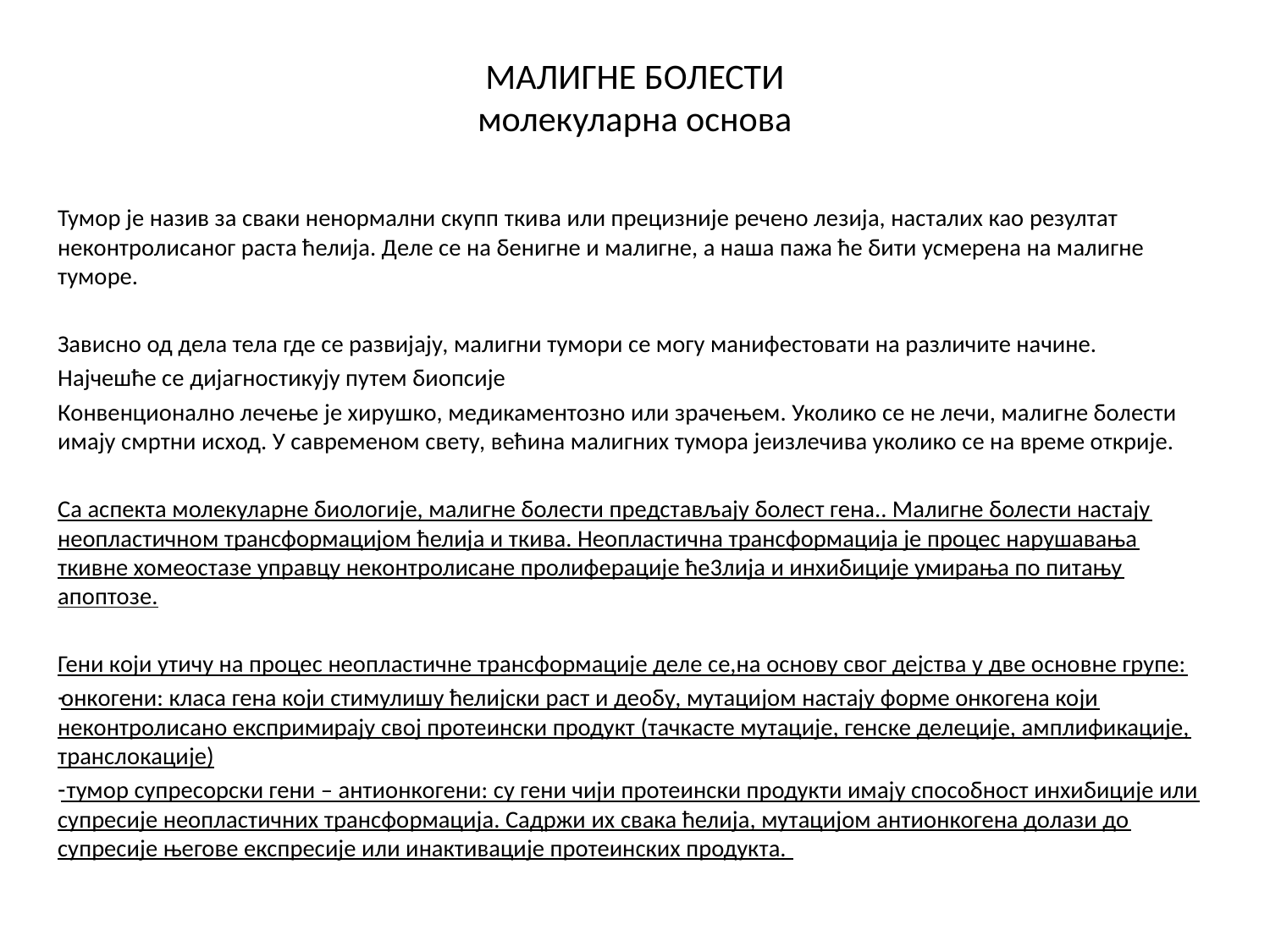

# МАЛИГНЕ БОЛЕСТИ молекуларна основа
Тумор је назив за сваки ненормални скупп ткива или прецизније речено лезија, насталих као резултат неконтролисаног раста ћелија. Деле се на бенигне и малигне, а наша пажа ће бити усмерена на малигне туморе.

Зависно од дела тела где се развијају, малигни тумори се могу манифестовати на различите начине.
Најчешће се дијагностикују путем биопсије
Конвенционално лечење је хирушко, медикаментозно или зрачењем. Уколико се не лечи, малигне болести имају смртни исход. У савременом свету, већина малигних тумора јеизлечива уколико се на време открије.

Са аспекта молекуларне биологије, малигне болести представљају болест гена.. Малигне болести настају неопластичном трансформацијом ћелија и ткива. Неопластична трансформација је процес нарушавања ткивне хомеостазе управцу неконтролисане пролиферације ће3лија и инхибиције умирања по питању апоптозе.

Гени који утичу на процес неопластичне трансформације деле се,на основу свог дејства у две основне групе:
онкогени: класа гена који стимулишу ћелијски раст и деобу, мутацијом настају форме онкогена који неконтролисано експримирају свој протеински продукт (тачкасте мутације, генске делеције, амплификације, транслокације)
 тумор супресорски гени – антионкогени: су гени чији протеински продукти имају способност инхибиције или супресије неопластичних трансформација. Садржи их свака ћелија, мутацијом антионкогена долази до супресије његове експресије или инактивације протеинских продукта.